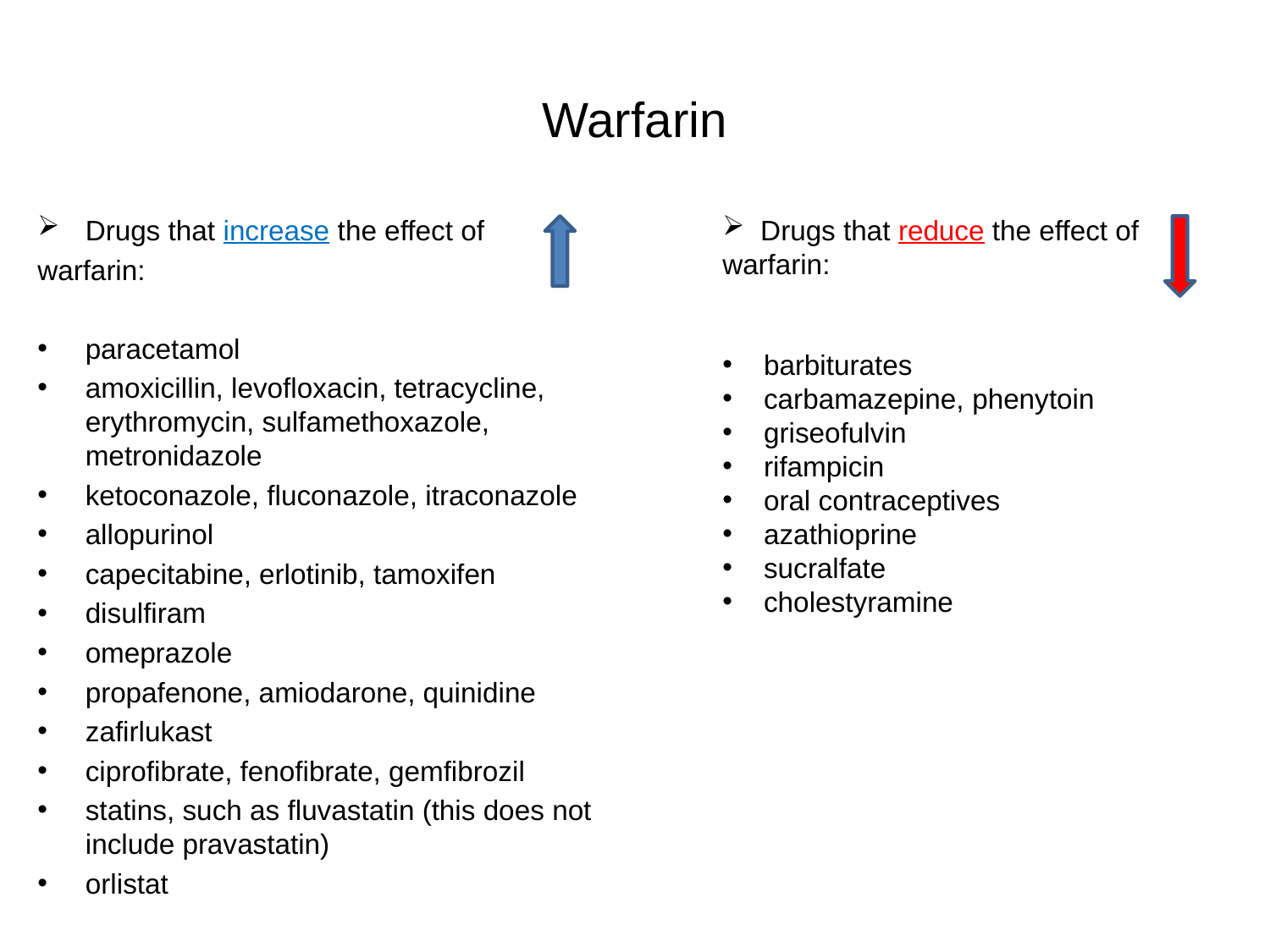

# Warfarin
Drugs that increase the effect of
warfarin:

paracetamol
amoxicillin, levofloxacin, tetracycline, erythromycin, sulfamethoxazole, metronidazole
ketoconazole, fluconazole, itraconazole
allopurinol
capecitabine, erlotinib, tamoxifen
disulfiram
omeprazole
propafenone, amiodarone, quinidine
zafirlukast
ciprofibrate, fenofibrate, gemfibrozil
statins, such as fluvastatin (this does not include pravastatin)
orlistat
  Drugs that reduce the effect of
warfarin:

    barbiturates
    carbamazepine, phenytoin
    griseofulvin
    rifampicin
    oral contraceptives
    azathioprine
    sucralfate
    cholestyramine